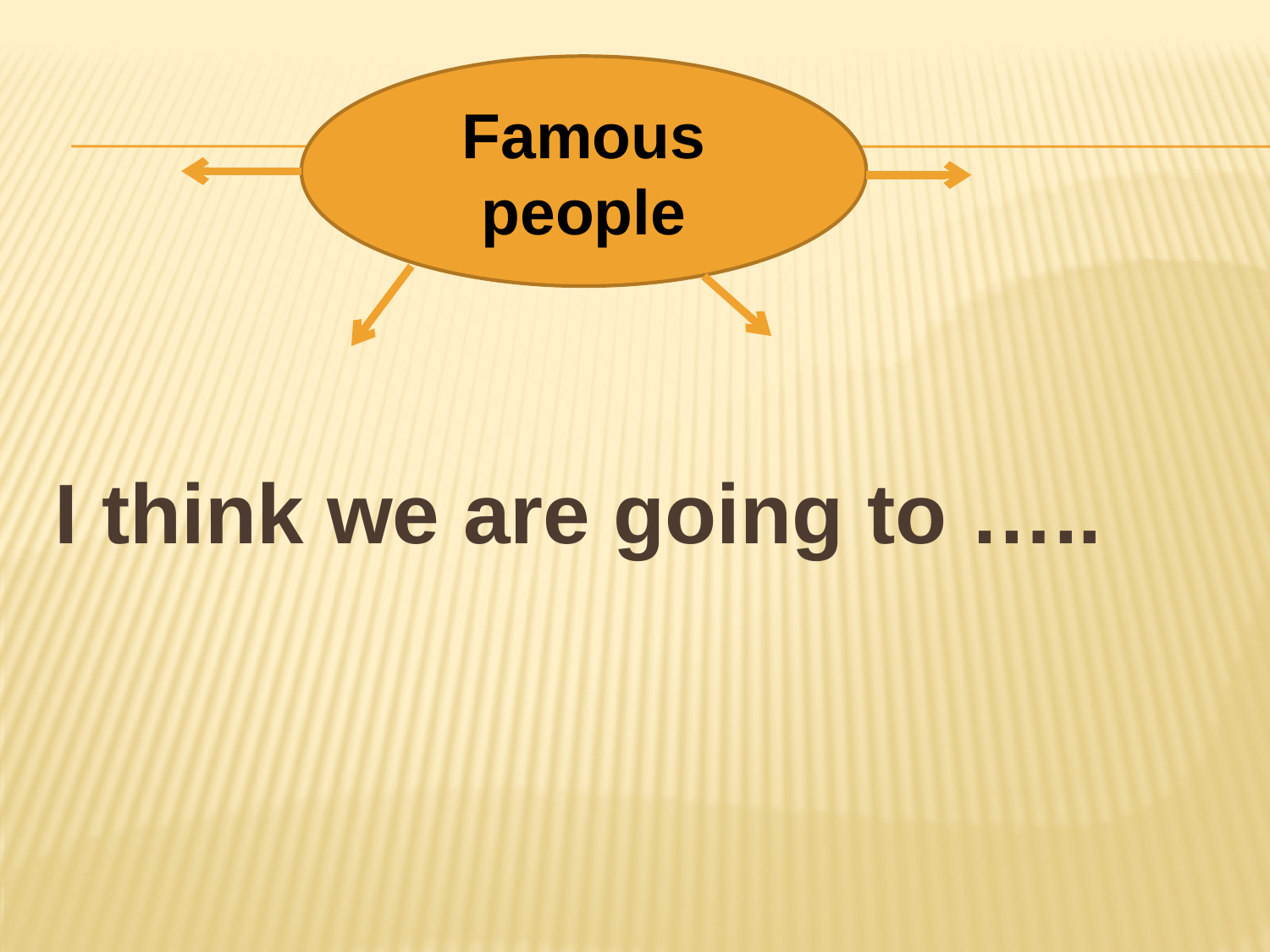

Famous people
#

I think we are going to …..